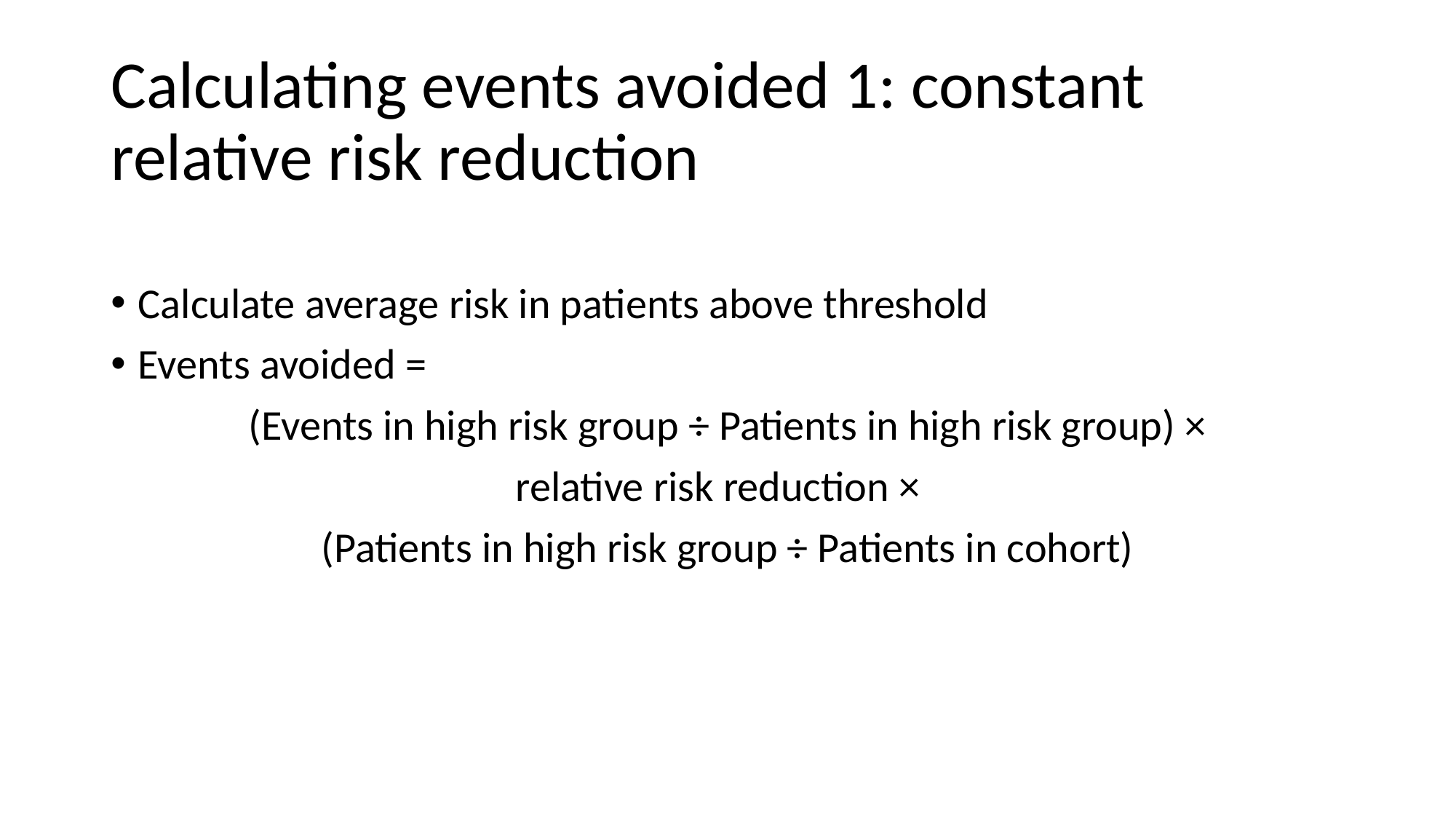

# Calculating events avoided 1: constant relative risk reduction
Calculate average risk in patients above threshold
Events avoided =
(Events in high risk group ÷ Patients in high risk group) ×
relative risk reduction ×
(Patients in high risk group ÷ Patients in cohort)